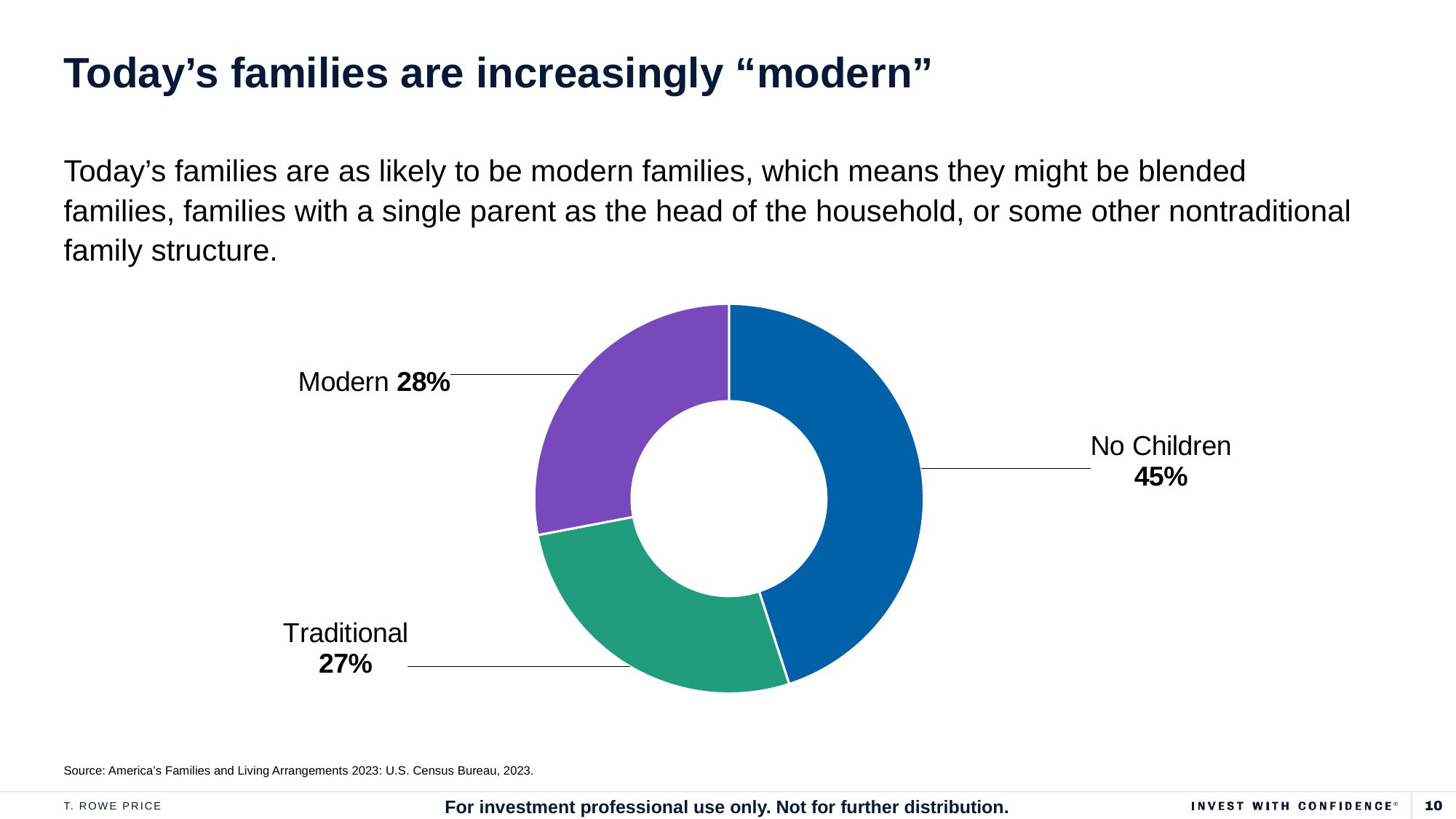

# Today’s families are increasingly “modern”

Today’s families are as likely to be modern families, which means they might be blended
families, families with a single parent as the head of the household, or some other nontraditional family structure.

### Chart

| Category | Sales |
|---|---|
| No Children | 0.45 |
| Traditional  | 0.27 |
| Modern | 0.28 |
Source: America’s Families and Living Arrangements 2023: U.S. Census Bureau, 2023.
For investment professional use only. Not for further distribution.